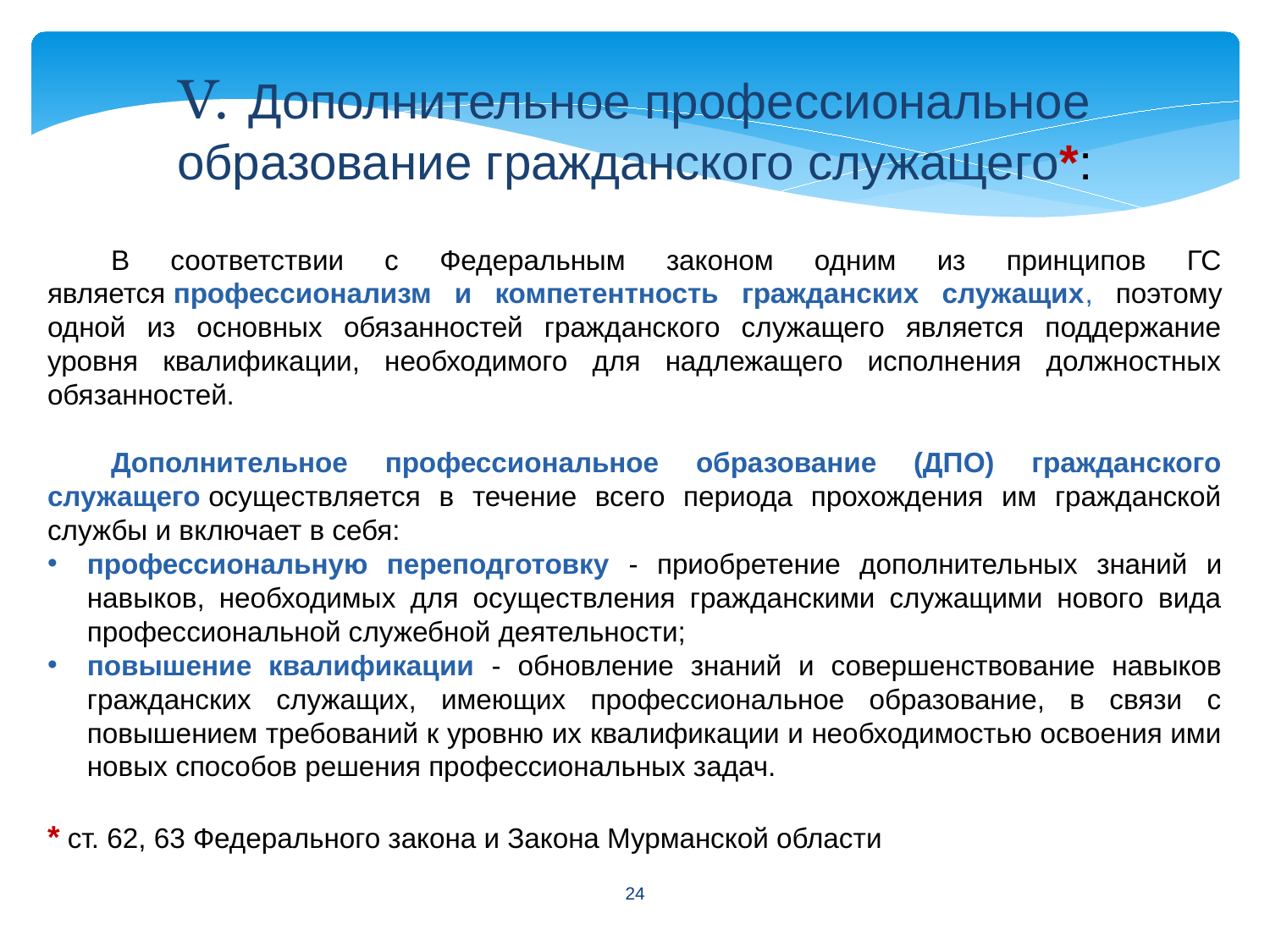

V. Дополнительное профессиональное образование гражданского служащего*:
В соответствии с Федеральным законом одним из принципов ГС является профессионализм и компетентность гражданских служащих, поэтому одной из основных обязанностей гражданского служащего является поддержание уровня квалификации, необходимого для надлежащего исполнения должностных обязанностей.

Дополнительное профессиональное образование (ДПО) гражданского служащего осуществляется в течение всего периода прохождения им гражданской службы и включает в себя:
профессиональную переподготовку - приобретение дополнительных знаний и навыков, необходимых для осуществления гражданскими служащими нового вида профессиональной служебной деятельности;
повышение квалификации - обновление знаний и совершенствование навыков гражданских служащих, имеющих профессиональное образование, в связи с повышением требований к уровню их квалификации и необходимостью освоения ими новых способов решения профессиональных задач.

* ст. 62, 63 Федерального закона и Закона Мурманской области
24